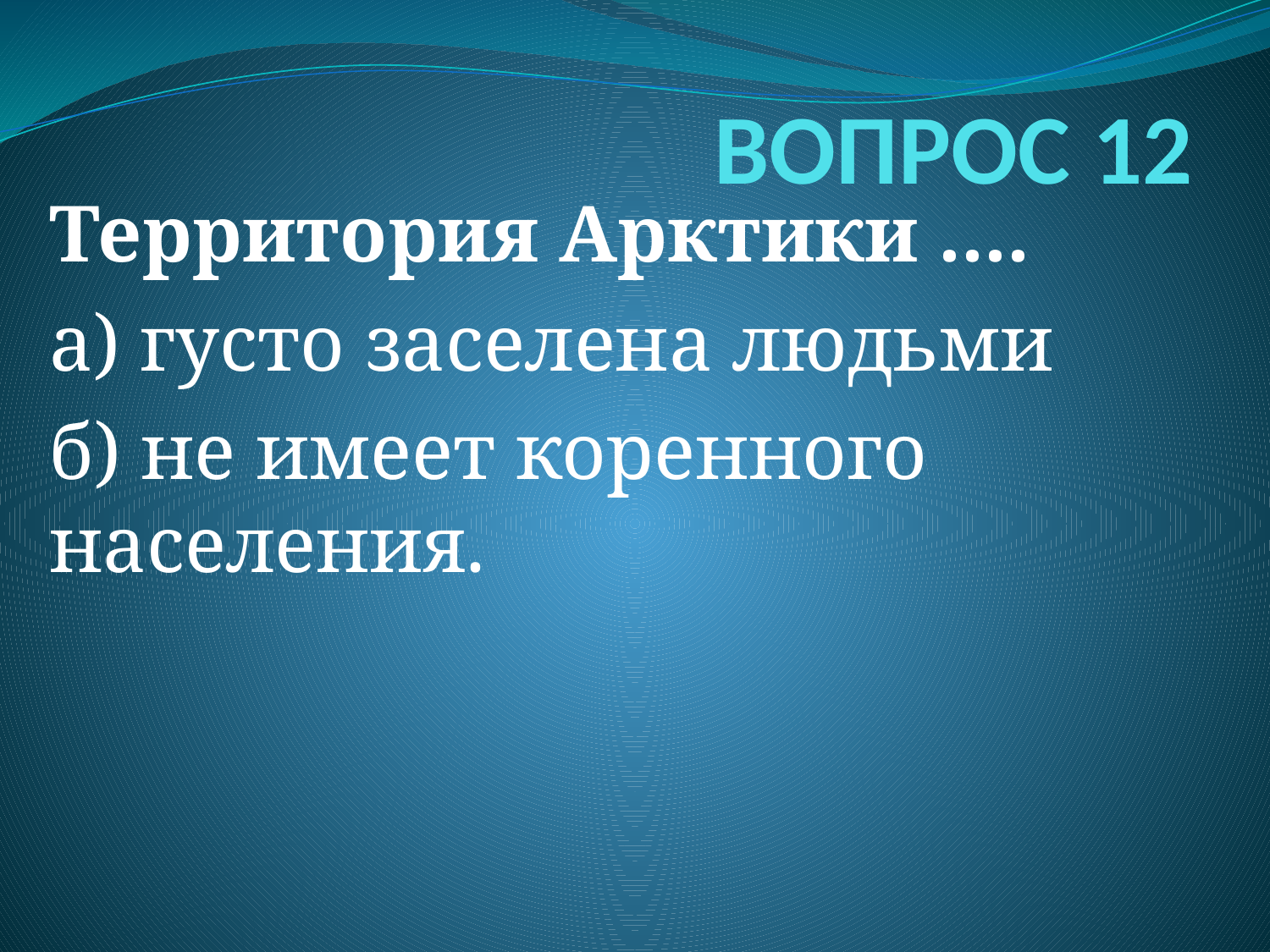

# ВОПРОС 12
Территория Арктики ....
а) густо заселена людьми
б) не имеет коренного населения.